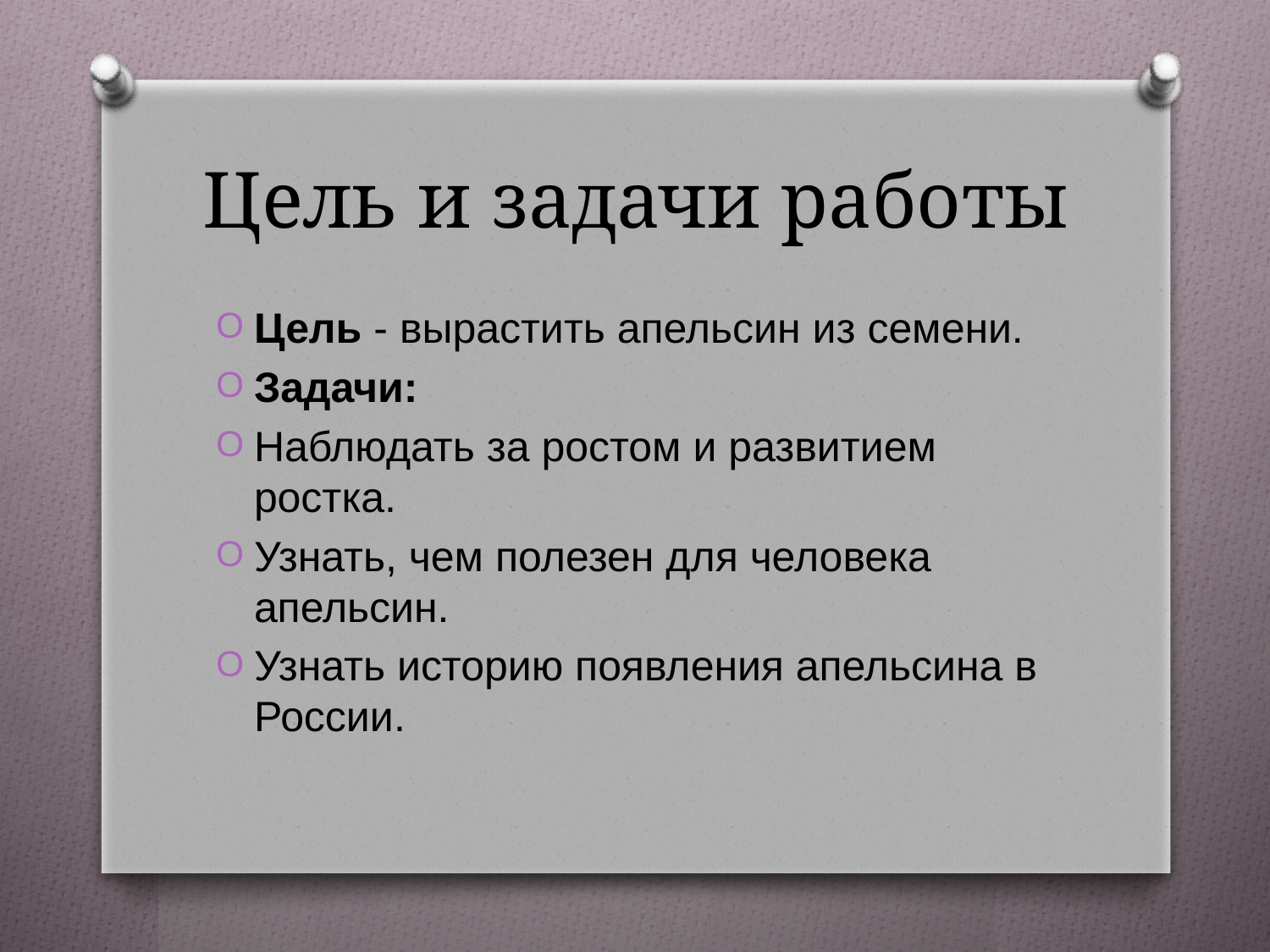

# Цель и задачи работы
Цель - вырастить апельсин из семени.
Задачи:
Наблюдать за ростом и развитием ростка.
Узнать, чем полезен для человека апельсин.
Узнать историю появления апельсина в России.